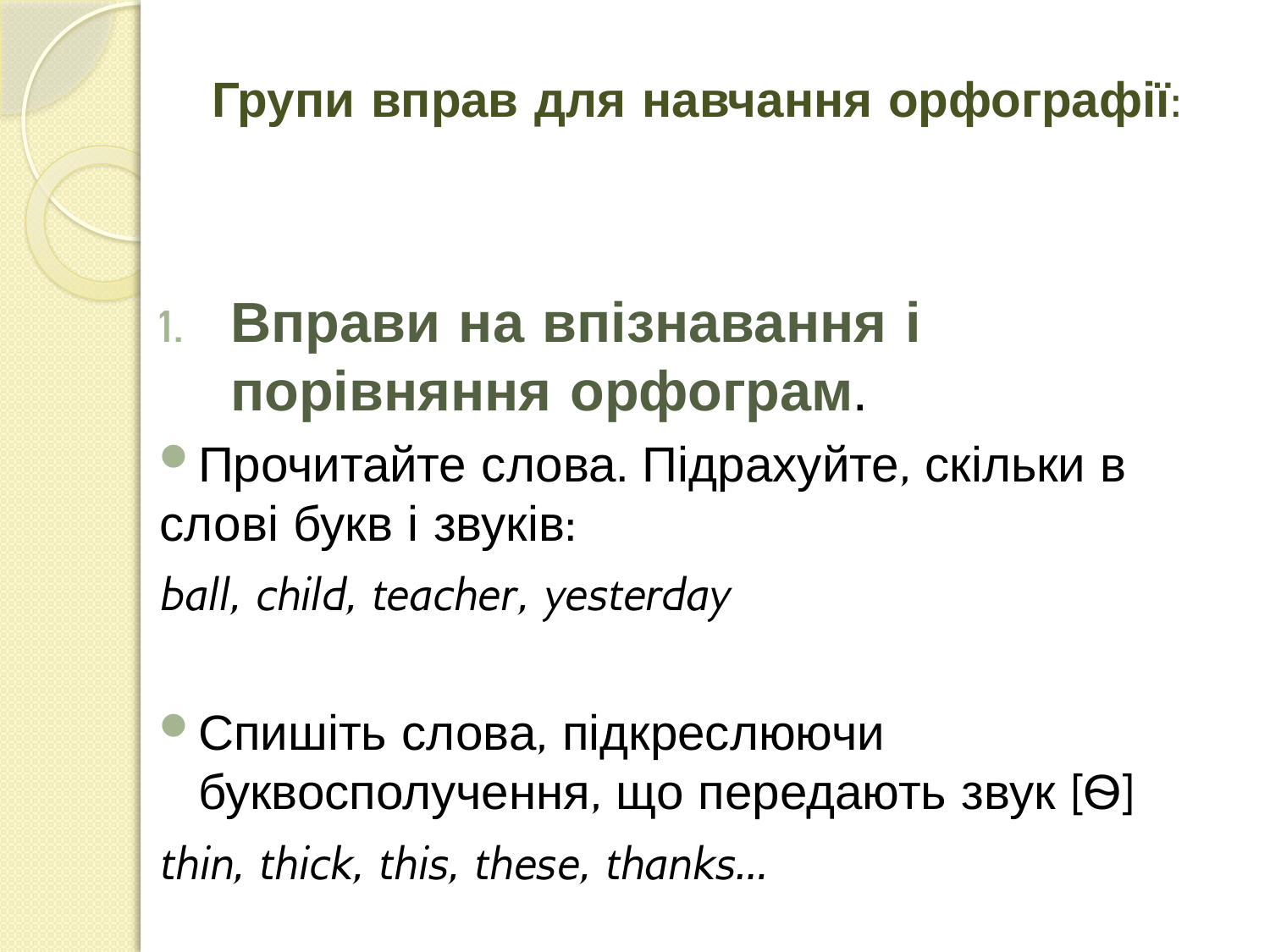

# Групи вправ для навчання орфографії:
Вправи на впізнавання і порівняння орфограм.
Прочитайте слова. Підрахуйте, скільки в слові букв і звуків:
ball, child, teacher, yesterday

Спишіть слова, підкреслюючи буквосполучення, що передають звук [Ѳ]
thin, thick, this, these, thanks…